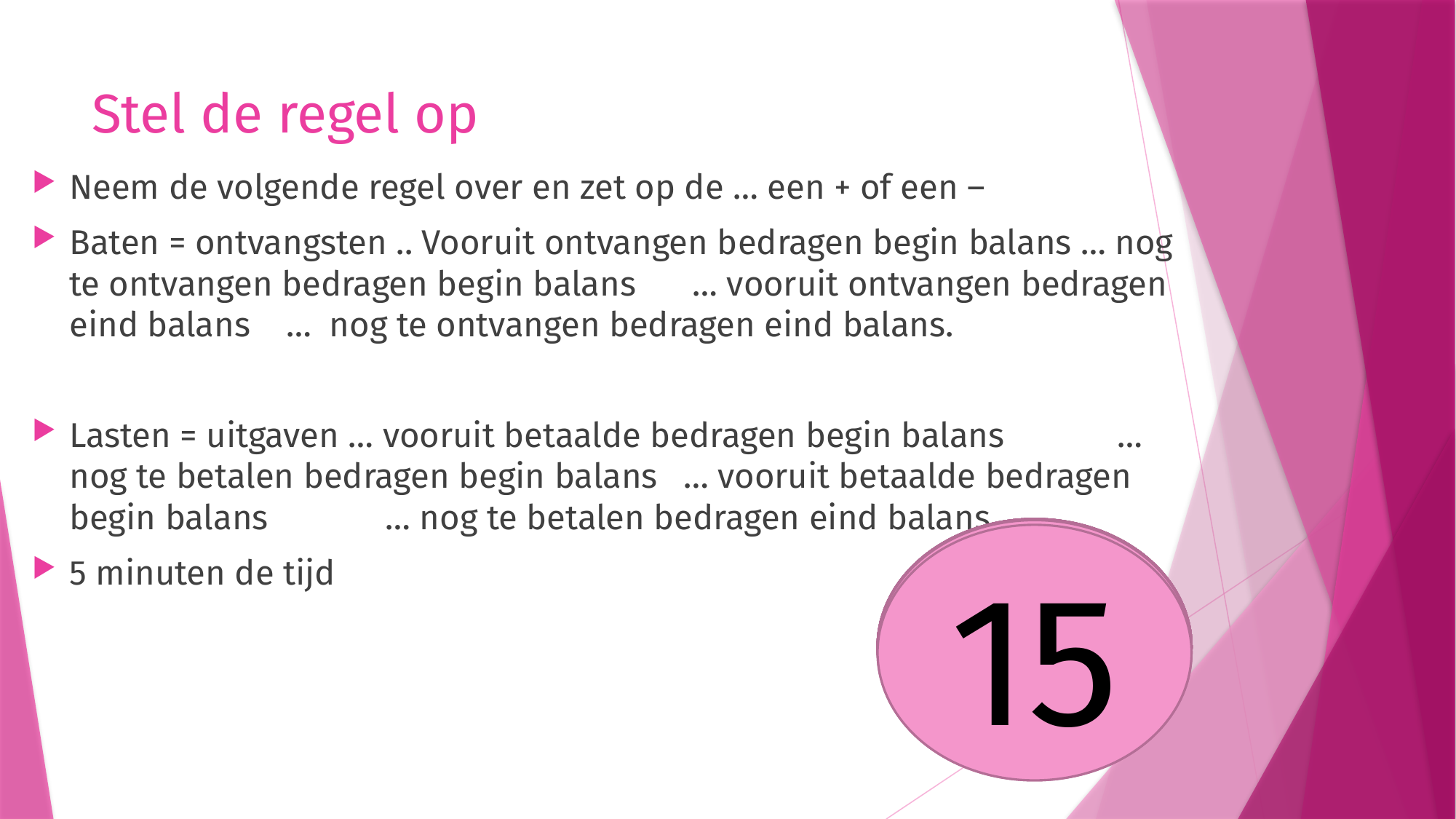

# Stel de regel op
Neem de volgende regel over en zet op de … een + of een –
Baten = ontvangsten .. Vooruit ontvangen bedragen begin balans … nog te ontvangen bedragen begin balans						   … vooruit ontvangen bedragen eind balans								  …  nog te ontvangen bedragen eind balans.

Lasten = uitgaven … vooruit betaalde bedragen begin balans 	      … nog te betalen bedragen begin balans								  … vooruit betaalde bedragen begin balans								  … nog te betalen bedragen eind balans
5 minuten de tijd
10
9
8
5
6
7
4
3
1
2
14
13
11
15
12